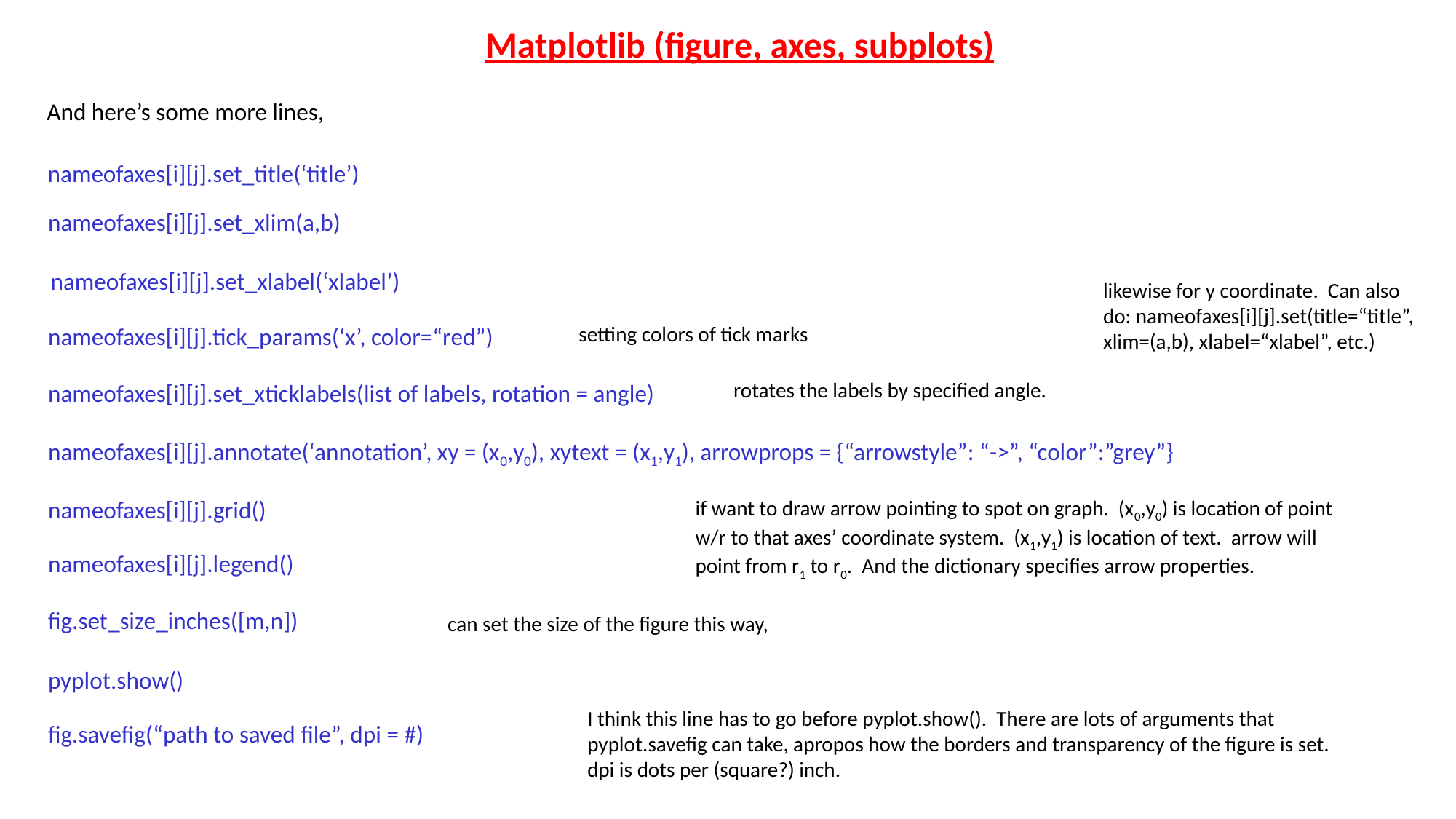

Matplotlib (figure, axes, subplots)
And here’s some more lines,
nameofaxes[i][j].set_title(‘title’)
nameofaxes[i][j].set_xlim(a,b)
nameofaxes[i][j].set_xlabel(‘xlabel’)
likewise for y coordinate.  Can also do: nameofaxes[i][j].set(title=“title”, xlim=(a,b), xlabel=“xlabel”, etc.)
setting colors of tick marks
nameofaxes[i][j].tick_params(‘x’, color=“red”)
rotates the labels by specified angle.
nameofaxes[i][j].set_xticklabels(list of labels, rotation = angle)
nameofaxes[i][j].annotate(‘annotation’, xy = (x0,y0), xytext = (x1,y1), arrowprops = {“arrowstyle”: “->”, “color”:”grey”}
nameofaxes[i][j].grid()
if want to draw arrow pointing to spot on graph.  (x0,y0) is location of point w/r to that axes’ coordinate system.  (x1,y1) is location of text.  arrow will point from r1 to r0.  And the dictionary specifies arrow properties.
nameofaxes[i][j].legend()
fig.set_size_inches([m,n])
can set the size of the figure this way,
pyplot.show()
I think this line has to go before pyplot.show().  There are lots of arguments that pyplot.savefig can take, apropos how the borders and transparency of the figure is set.  dpi is dots per (square?) inch.
fig.savefig(“path to saved file”, dpi = #)